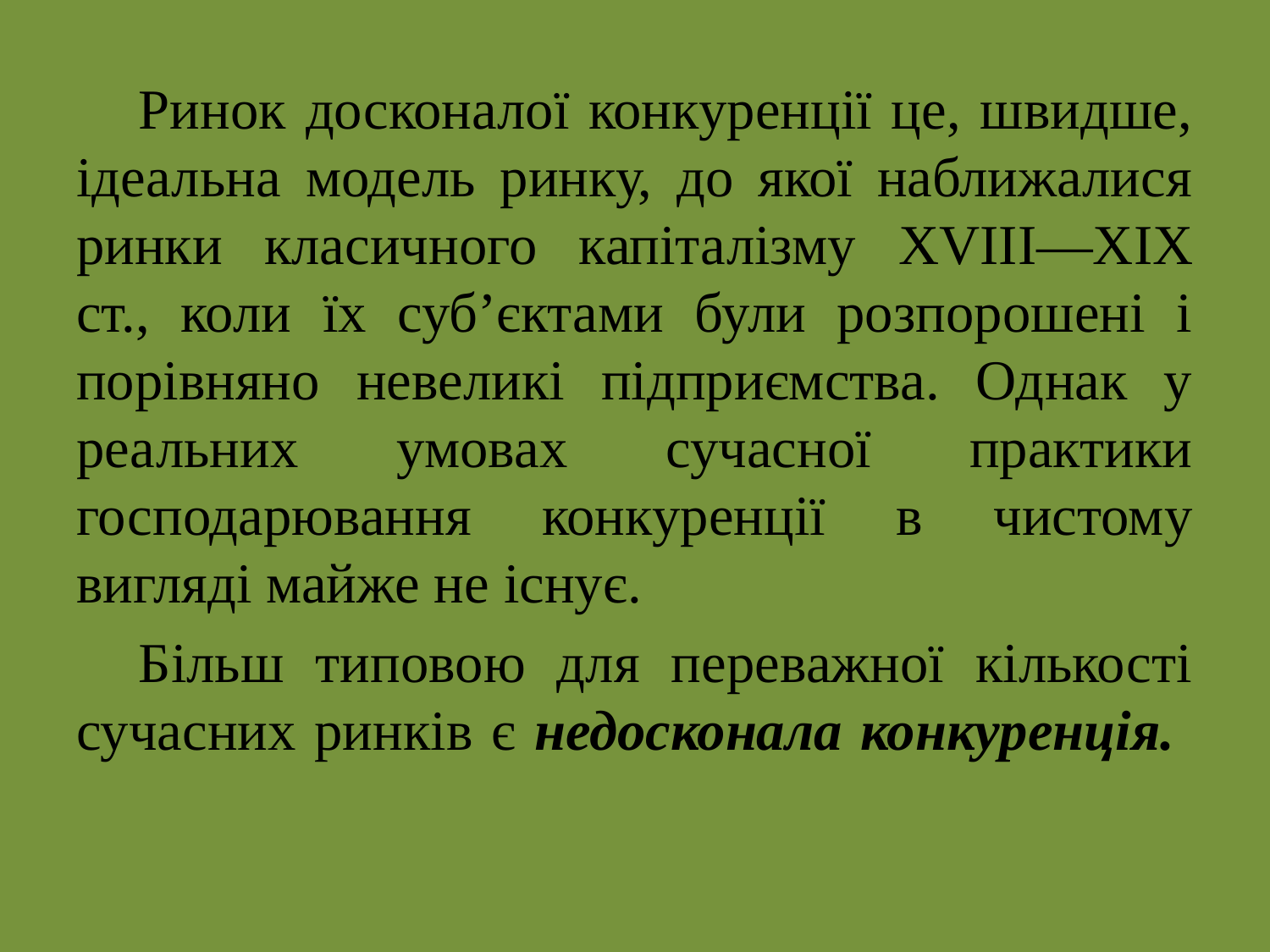

Ринок досконалої конкуренції це, швидше, ідеальна модель ринку, до якої наближалися ринки класичного капіталізму XVIII—XIX ст., коли їх суб’єктами були розпорошені і порівняно невеликі підприємства. Однак у реальних умовах сучасної практики господарювання конкуренції в чистому вигляді майже не існує.
Більш типовою для переважної кількості сучасних ринків є недосконала конкуренція.